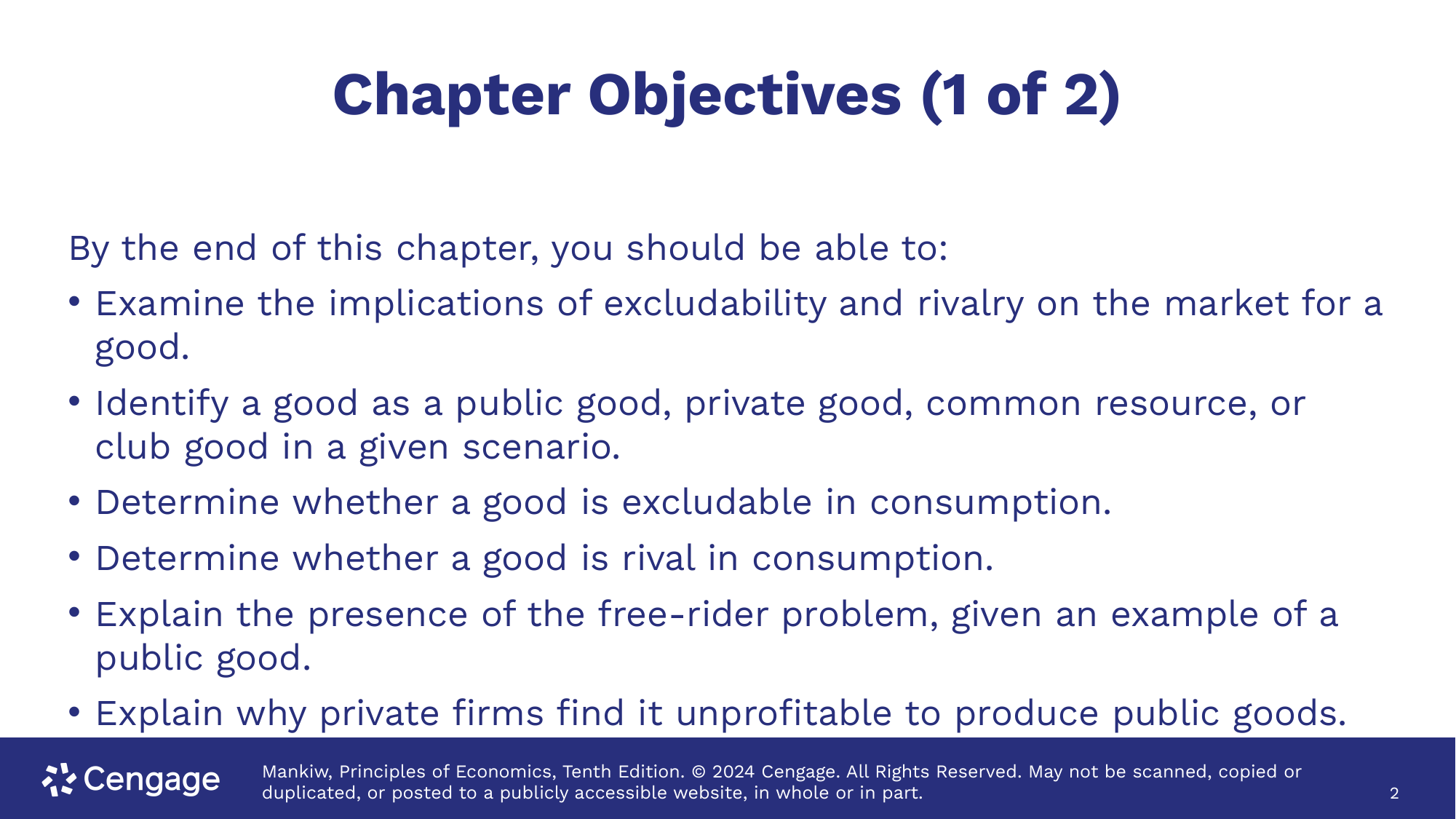

# Chapter Objectives (1 of 2)
By the end of this chapter, you should be able to:
Examine the implications of excludability and rivalry on the market for a good.
Identify a good as a public good, private good, common resource, or club good in a given scenario.
Determine whether a good is excludable in consumption.
Determine whether a good is rival in consumption.
Explain the presence of the free-rider problem, given an example of a public good.
Explain why private firms find it unprofitable to produce public goods.